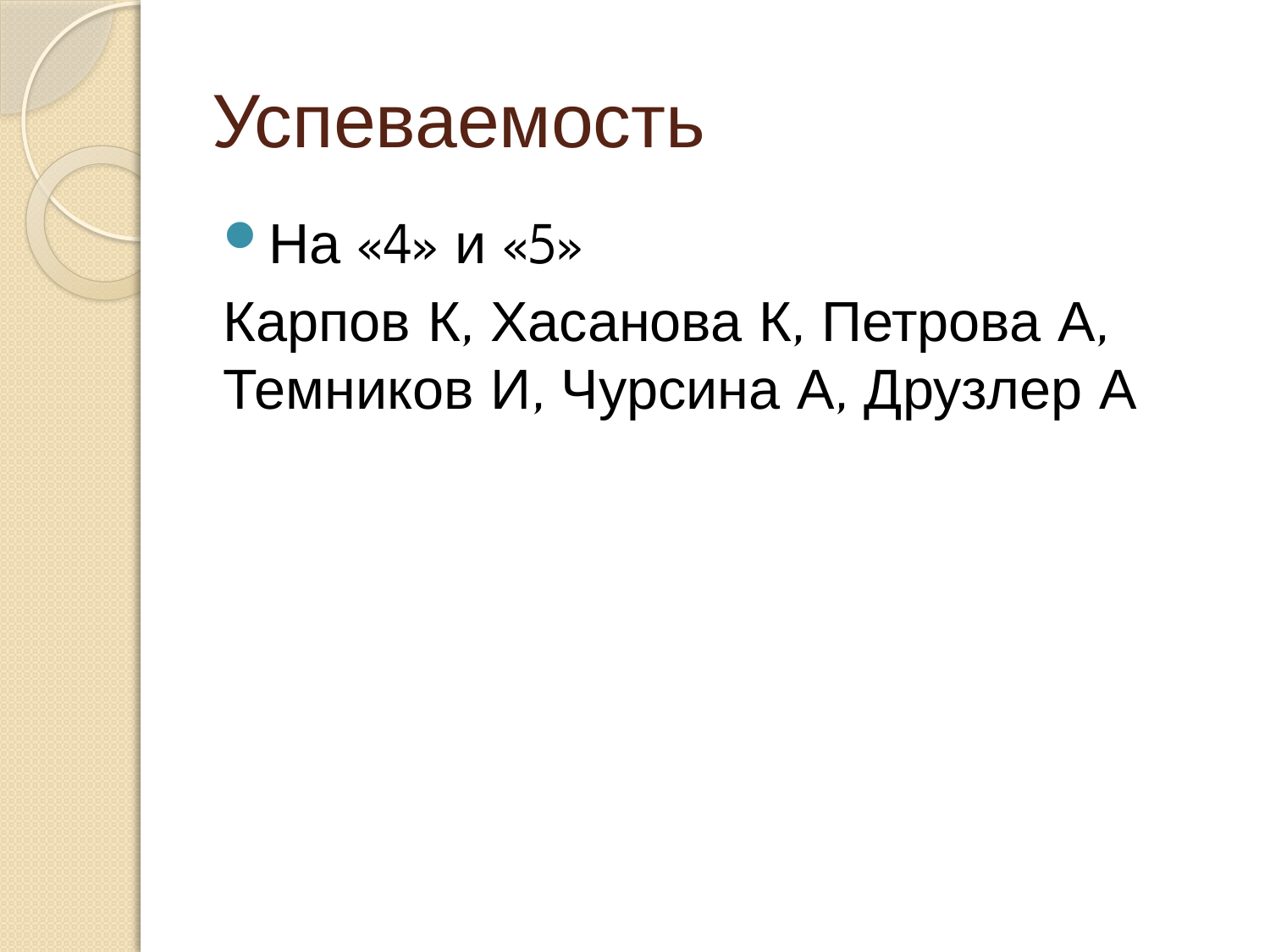

# Успеваемость
На «4» и «5»
Карпов К, Хасанова К, Петрова А, Темников И, Чурсина А, Друзлер А